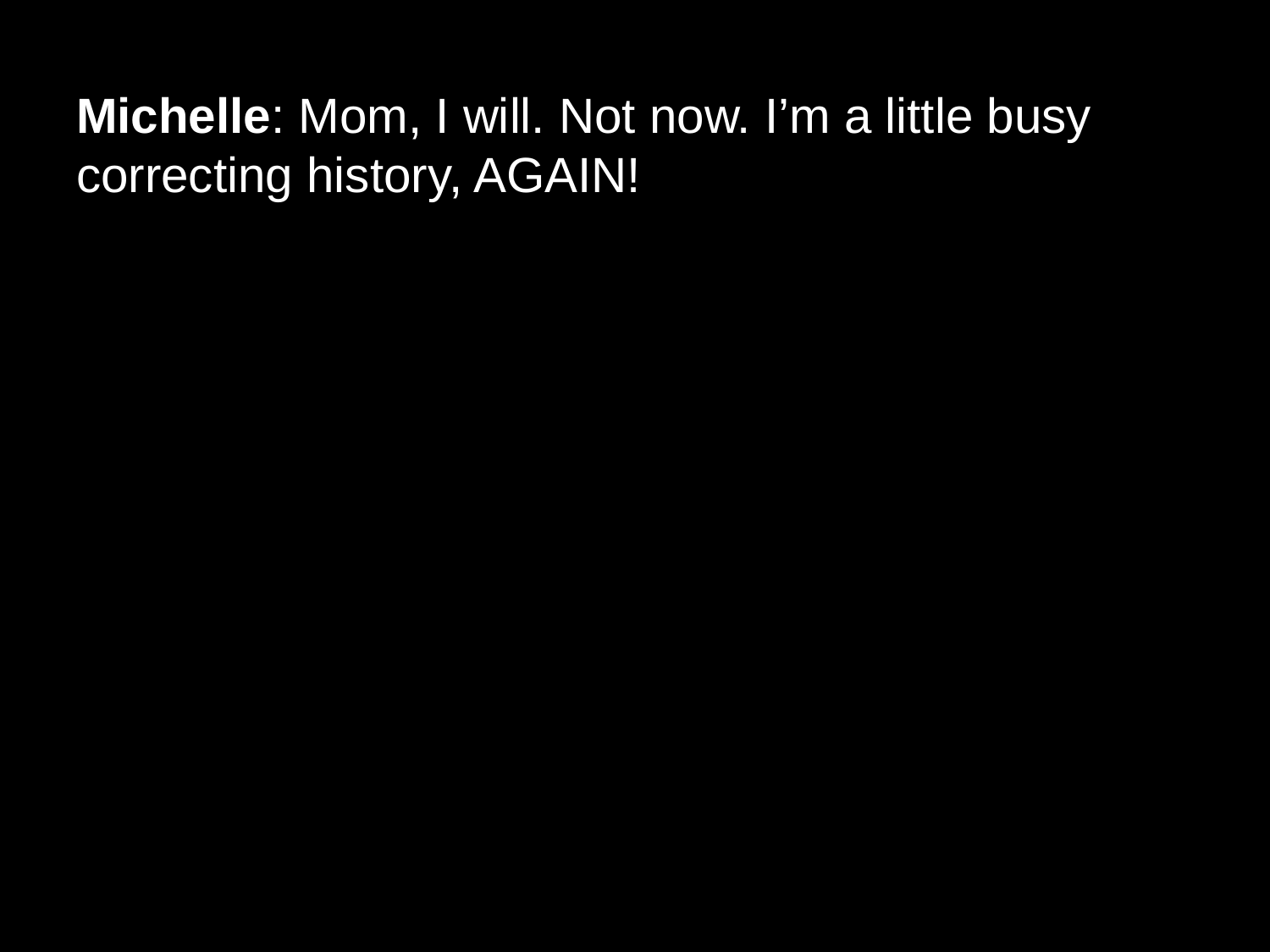

# Michelle: Mom, I will. Not now. I’m a little busy correcting history, AGAIN!